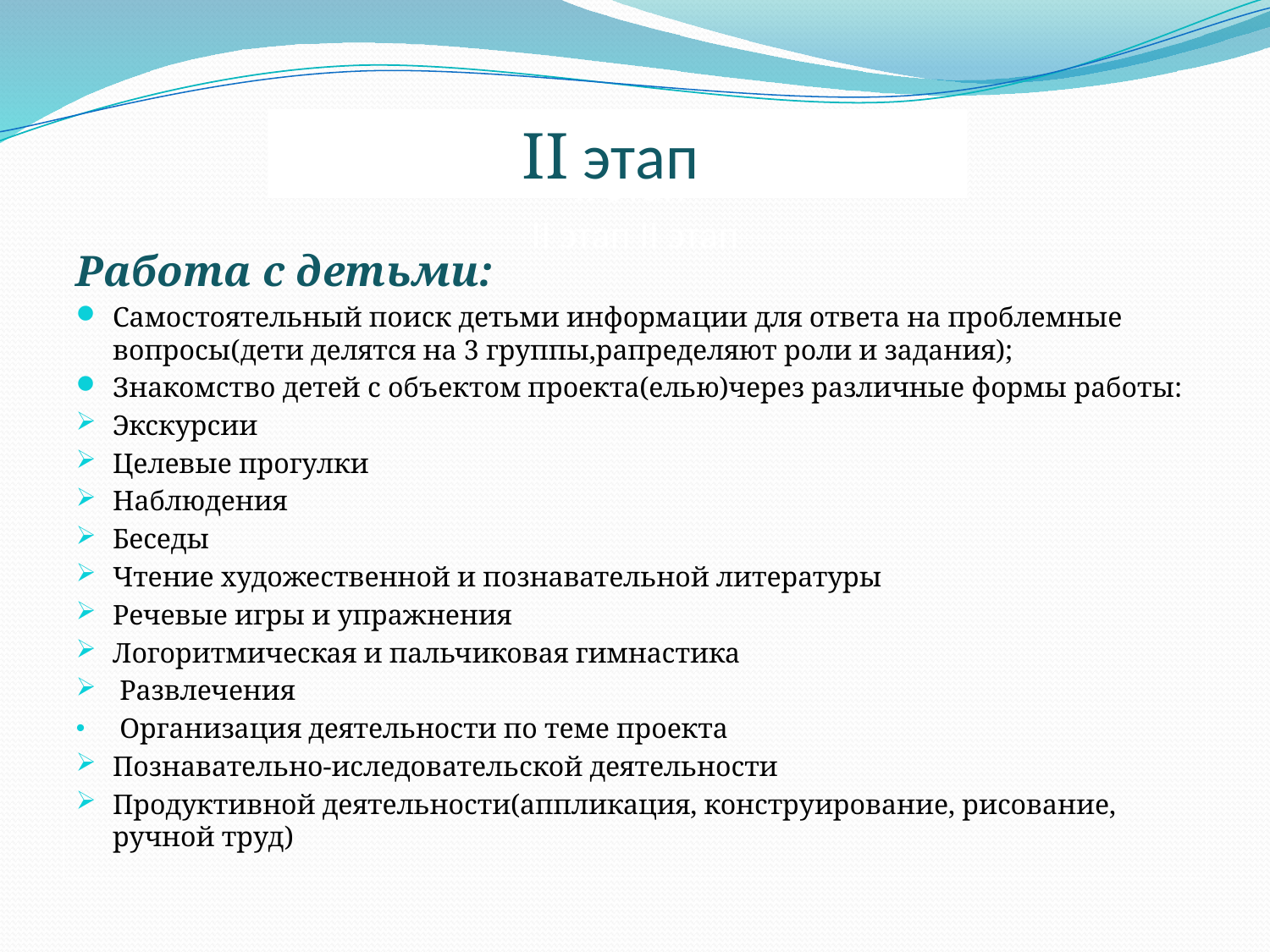

# II этап II этап II этап
II этап
Работа с детьми:
Самостоятельный поиск детьми информации для ответа на проблемные вопросы(дети делятся на 3 группы,рапределяют роли и задания);
Знакомство детей с объектом проекта(елью)через различные формы работы:
Экскурсии
Целевые прогулки
Наблюдения
Беседы
Чтение художественной и познавательной литературы
Речевые игры и упражнения
Логоритмическая и пальчиковая гимнастика
 Развлечения
 Организация деятельности по теме проекта
Познавательно-иследовательской деятельности
Продуктивной деятельности(аппликация, конструирование, рисование, ручной труд)